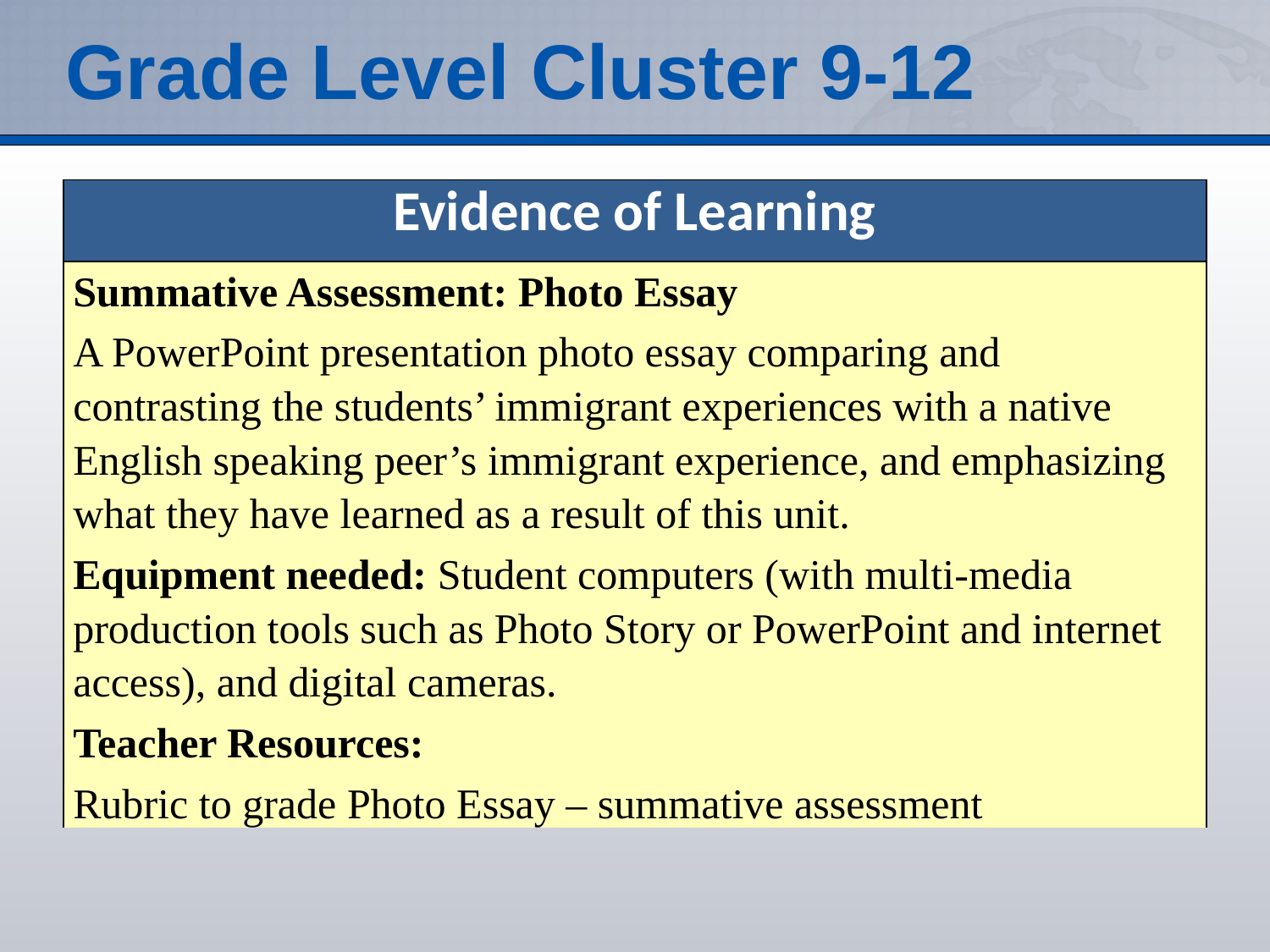

# Grade Level Cluster 9-12
| Evidence of Learning |
| --- |
| Summative Assessment: Photo Essay A PowerPoint presentation photo essay comparing and contrasting the students’ immigrant experiences with a native English speaking peer’s immigrant experience, and emphasizing what they have learned as a result of this unit. Equipment needed: Student computers (with multi-media production tools such as Photo Story or PowerPoint and internet access), and digital cameras. Teacher Resources: Rubric to grade Photo Essay – summative assessment |